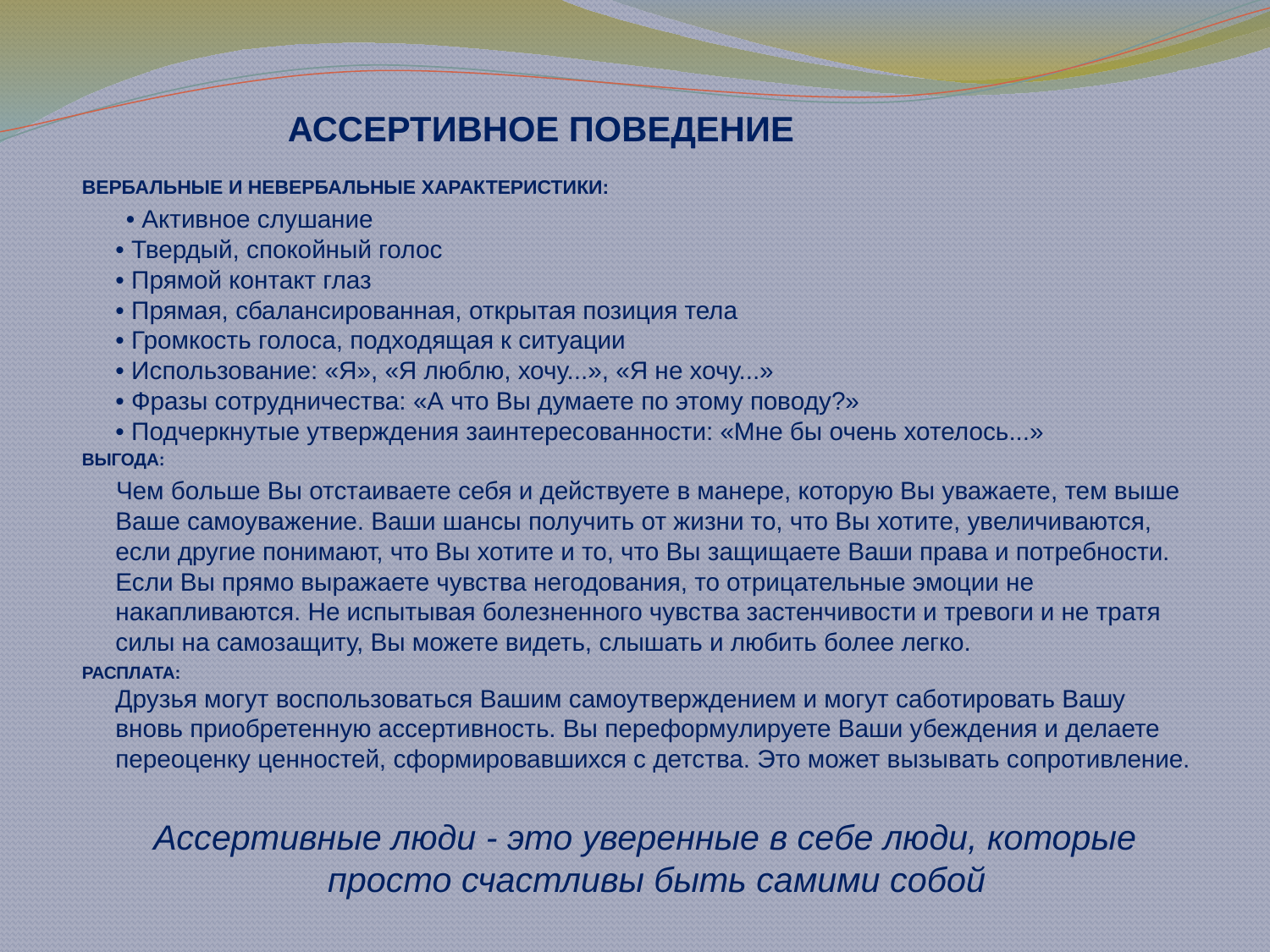

# АССЕРТИВНОЕ ПОВЕДЕНИЕ
ВЕРБАЛЬНЫЕ И НЕВЕРБАЛЬНЫЕ ХАРАКТЕРИСТИКИ:
        • Активное слушание
• Твердый, спокойный голос
• Прямой контакт глаз
• Прямая, сбалансированная, открытая позиция тела
• Громкость голоса, подходящая к ситуации
• Использование: «Я», «Я люблю, хочу...», «Я не хочу...»
• Фразы сотрудничества: «А что Вы думаете по этому поводу?»
• Подчеркнутые утверждения заинтересованности: «Мне бы очень хотелось...»
ВЫГОДА:
       Чем больше Вы отстаиваете себя и действуете в манере, которую Вы уважаете, тем выше Ваше самоуважение. Ваши шансы получить от жизни то, что Вы хотите, увеличиваются, если другие понимают, что Вы хотите и то, что Вы защищаете Ваши права и потребности. Если Вы прямо выражаете чувства негодования, то отрицательные эмоции не накапливаются. Не испытывая болезненного чувства застенчивости и тревоги и не тратя силы на самозащиту, Вы можете видеть, слышать и любить более легко.
РАСПЛАТА:
Друзья могут воспользоваться Вашим самоутверждением и могут саботировать Вашу вновь приобретенную ассертивность. Вы переформулируете Ваши убеждения и делаете переоценку ценностей, сформировавшихся с детства. Это может вызывать сопротивление.

 Ассертивные люди - это уверенные в себе люди, которые просто счастливы быть самими собой